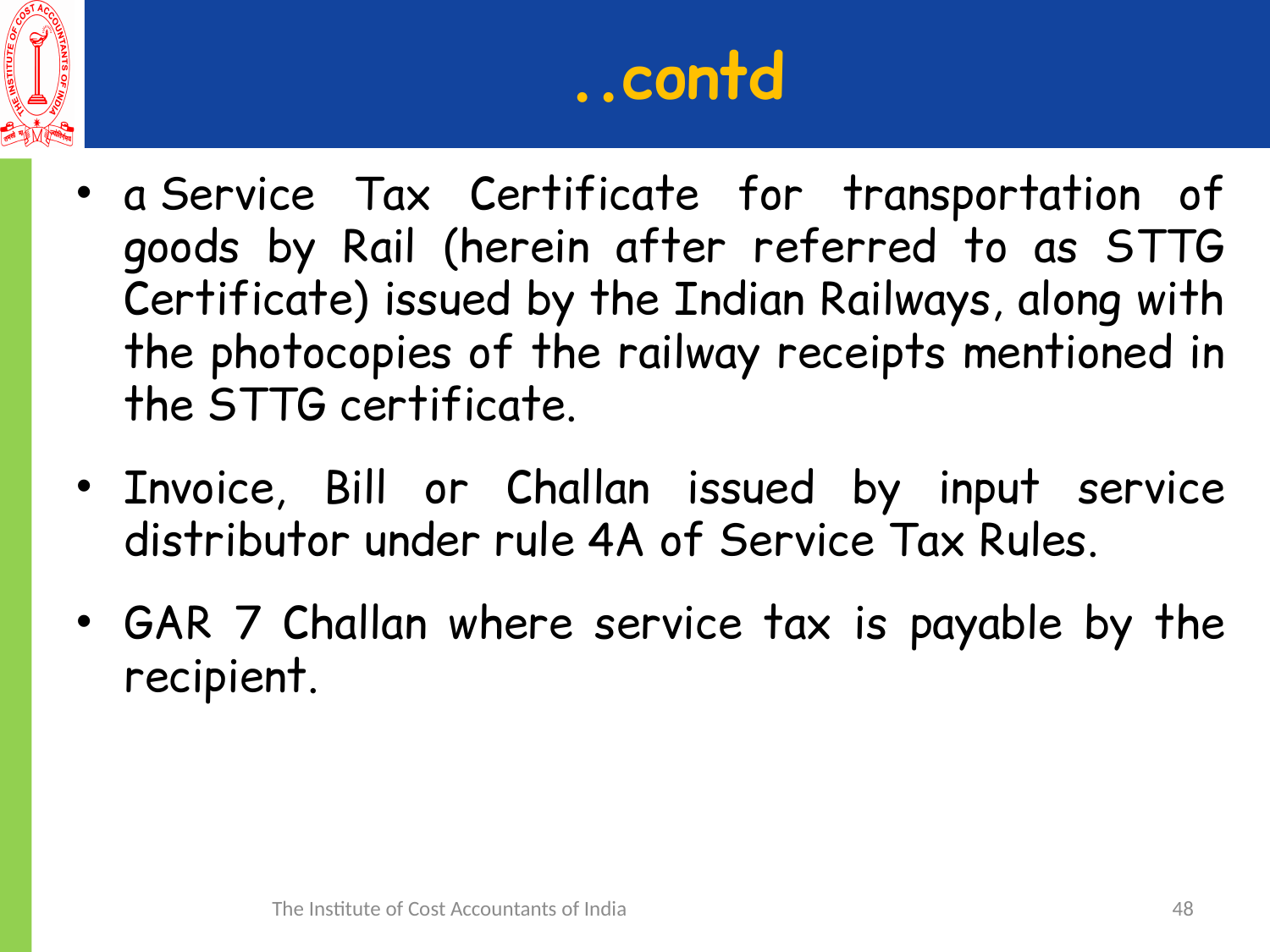

# ..contd
a Service Tax Certificate for transportation of goods by Rail (herein after referred to as STTG Certificate) issued by the Indian Railways, along with the photocopies of the railway receipts mentioned in the STTG certificate.
Invoice, Bill or Challan issued by input service distributor under rule 4A of Service Tax Rules.
GAR 7 Challan where service tax is payable by the recipient.
The Institute of Cost Accountants of India
48